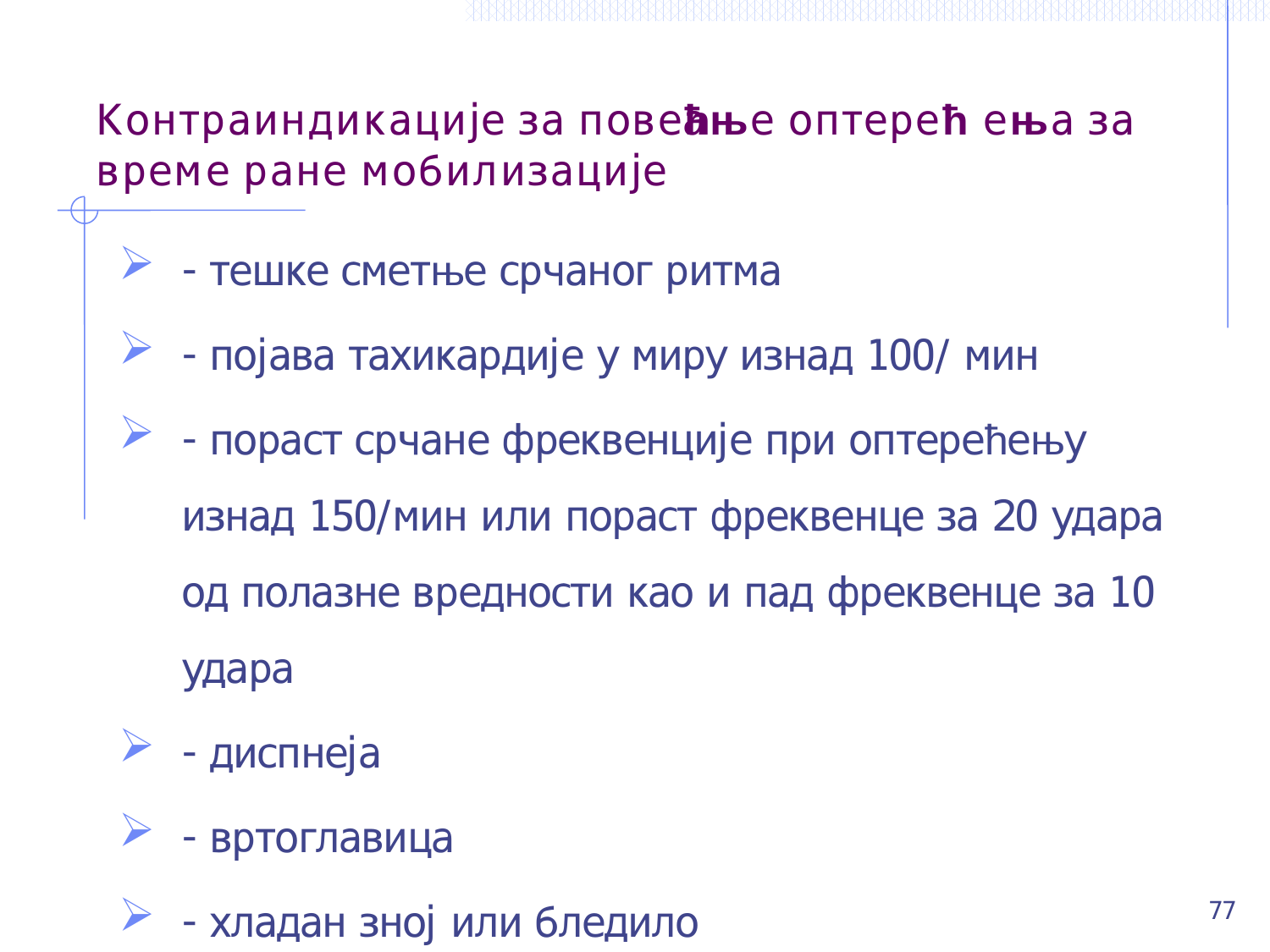

# Контраиндикације за повећање оптерећења за време ране мобилизације
- тешке сметње срчаног ритма
- појава тахикардије у миру изнад 100/ мин
- пораст срчане фреквенције при оптерећењу изнад 150/мин или пораст фреквенце за 20 удара од полазне вредности као и пад фреквенце за 10 удара
- диспнеја
- вртоглавица
- хладан зној или бледило
77